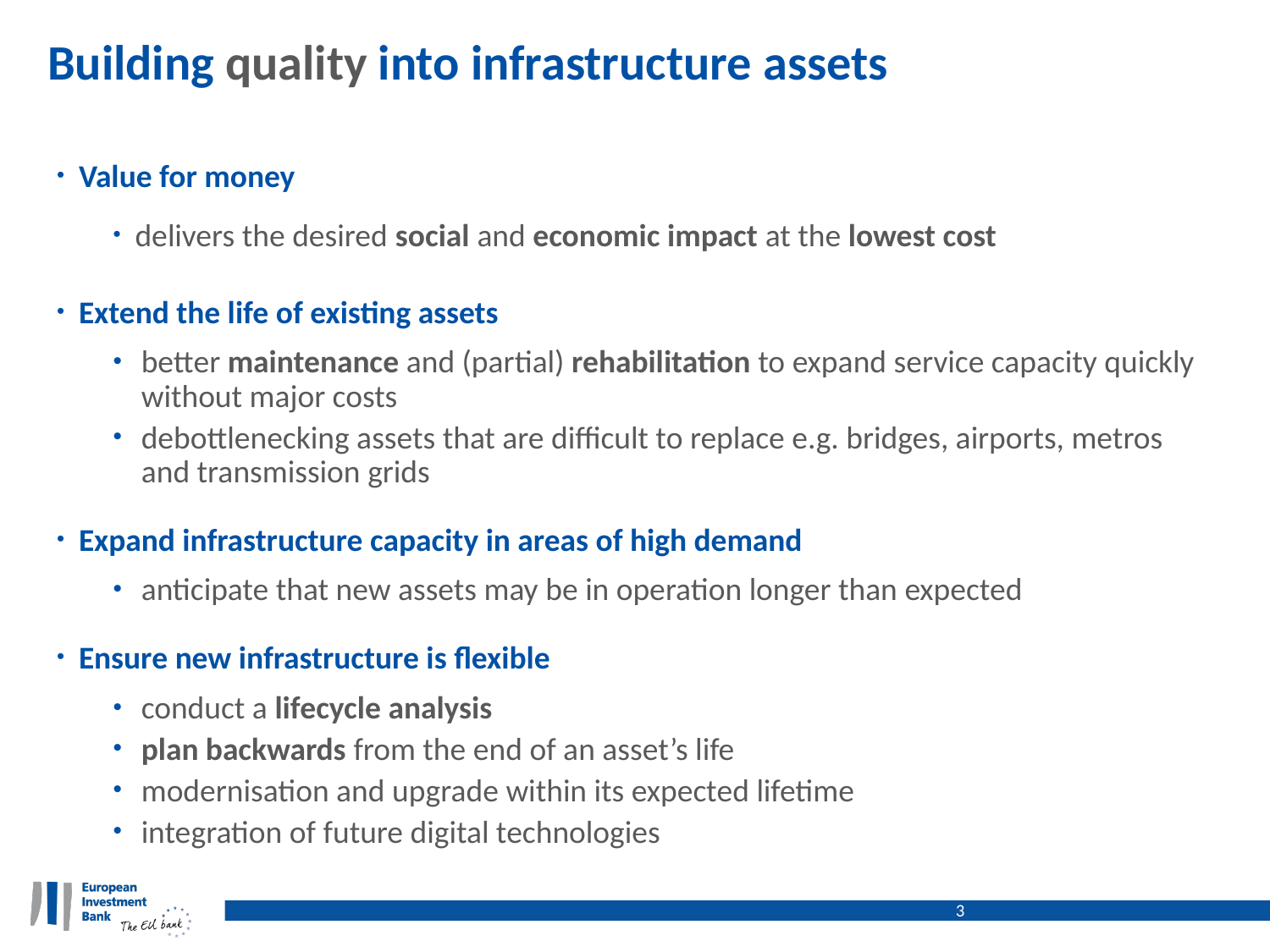

Building quality into infrastructure assets
Value for money
delivers the desired social and economic impact at the lowest cost
Extend the life of existing assets
better maintenance and (partial) rehabilitation to expand service capacity quickly without major costs
debottlenecking assets that are difficult to replace e.g. bridges, airports, metros and transmission grids
Expand infrastructure capacity in areas of high demand
anticipate that new assets may be in operation longer than expected
Ensure new infrastructure is flexible
conduct a lifecycle analysis
plan backwards from the end of an asset’s life
modernisation and upgrade within its expected lifetime
integration of future digital technologies

3